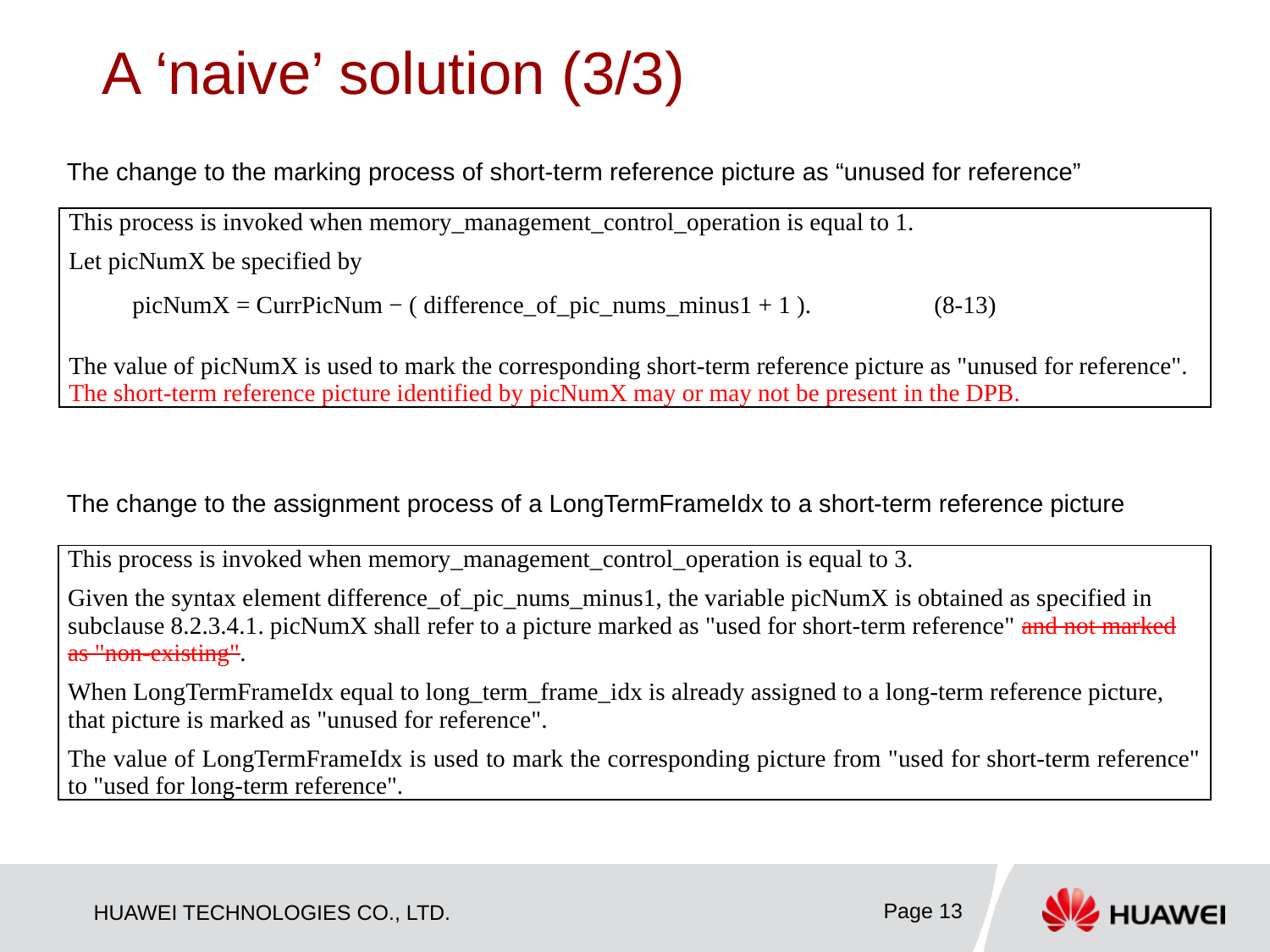

# A ‘naive’ solution (3/3)
The change to the marking process of short-term reference picture as “unused for reference”

The change to the assignment process of a LongTermFrameIdx to a short-term reference picture

| This process is invoked when memory\_management\_control\_operation is equal to 1. Let picNumX be specified by picNumX = CurrPicNum − ( difference\_of\_pic\_nums\_minus1 + 1 ). (8‑13) The value of picNumX is used to mark the corresponding short-term reference picture as "unused for reference". The short-term reference picture identified by picNumX may or may not be present in the DPB. |
| --- |
| This process is invoked when memory\_management\_control\_operation is equal to 3. Given the syntax element difference\_of\_pic\_nums\_minus1, the variable picNumX is obtained as specified in subclause 8.2.3.4.1. picNumX shall refer to a picture marked as "used for short-term reference" and not marked as "non-existing". When LongTermFrameIdx equal to long\_term\_frame\_idx is already assigned to a long-term reference picture, that picture is marked as "unused for reference". The value of LongTermFrameIdx is used to mark the corresponding picture from "used for short-term reference" to "used for long-term reference". |
| --- |
Page 13